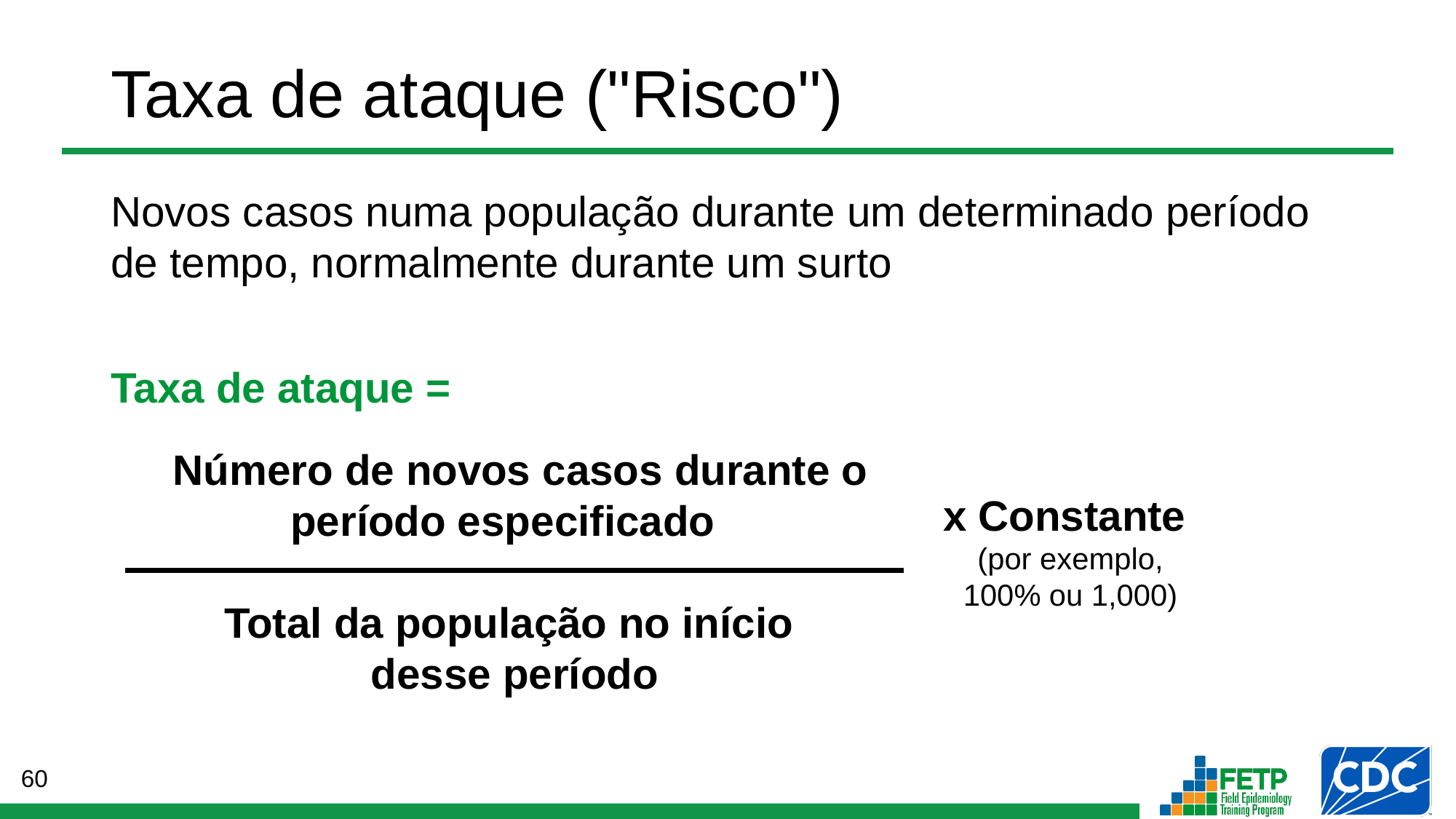

# Taxa de ataque ("Risco")
Novos casos numa população durante um determinado período de tempo, normalmente durante um surto

Taxa de ataque =

 Número de novos casos durante o período especificado

Total da população no início
desse período
x Constante
(por exemplo, 100% ou 1,000)